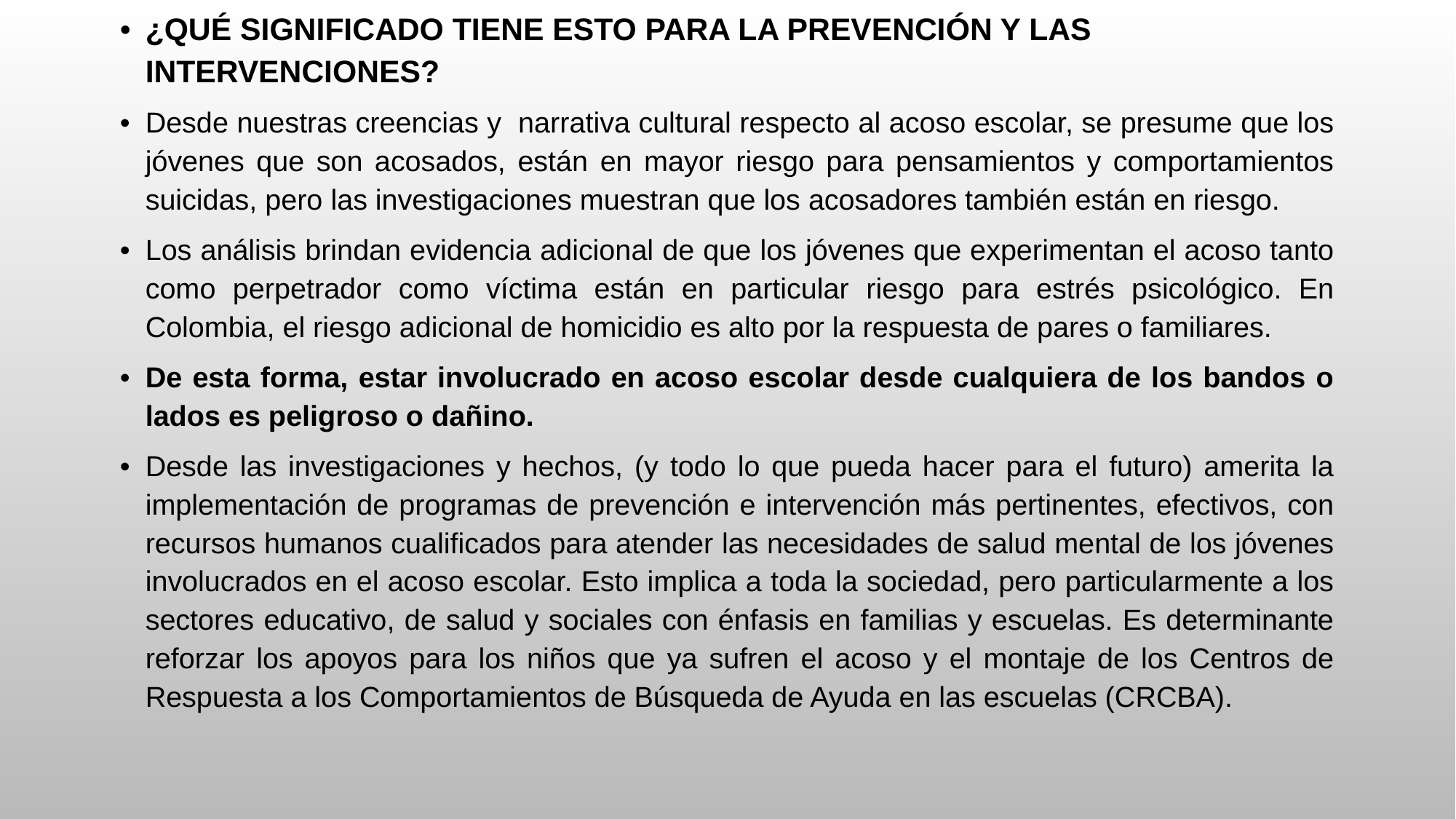

¿qué significado tiene esto para la prevención y las intervenciones?
Desde nuestras creencias y  narrativa cultural respecto al acoso escolar, se presume que los jóvenes que son acosados, están en mayor riesgo para pensamientos y comportamientos suicidas, pero las investigaciones muestran que los acosadores también están en riesgo.
Los análisis brindan evidencia adicional de que los jóvenes que experimentan el acoso tanto como perpetrador como víctima están en particular riesgo para estrés psicológico. En Colombia, el riesgo adicional de homicidio es alto por la respuesta de pares o familiares.
De esta forma, estar involucrado en acoso escolar desde cualquiera de los bandos o lados es peligroso o dañino.
Desde las investigaciones y hechos, (y todo lo que pueda hacer para el futuro) amerita la implementación de programas de prevención e intervención más pertinentes, efectivos, con recursos humanos cualificados para atender las necesidades de salud mental de los jóvenes involucrados en el acoso escolar. Esto implica a toda la sociedad, pero particularmente a los sectores educativo, de salud y sociales con énfasis en familias y escuelas. Es determinante reforzar los apoyos para los niños que ya sufren el acoso y el montaje de los Centros de Respuesta a los Comportamientos de Búsqueda de Ayuda en las escuelas (CRCBA).